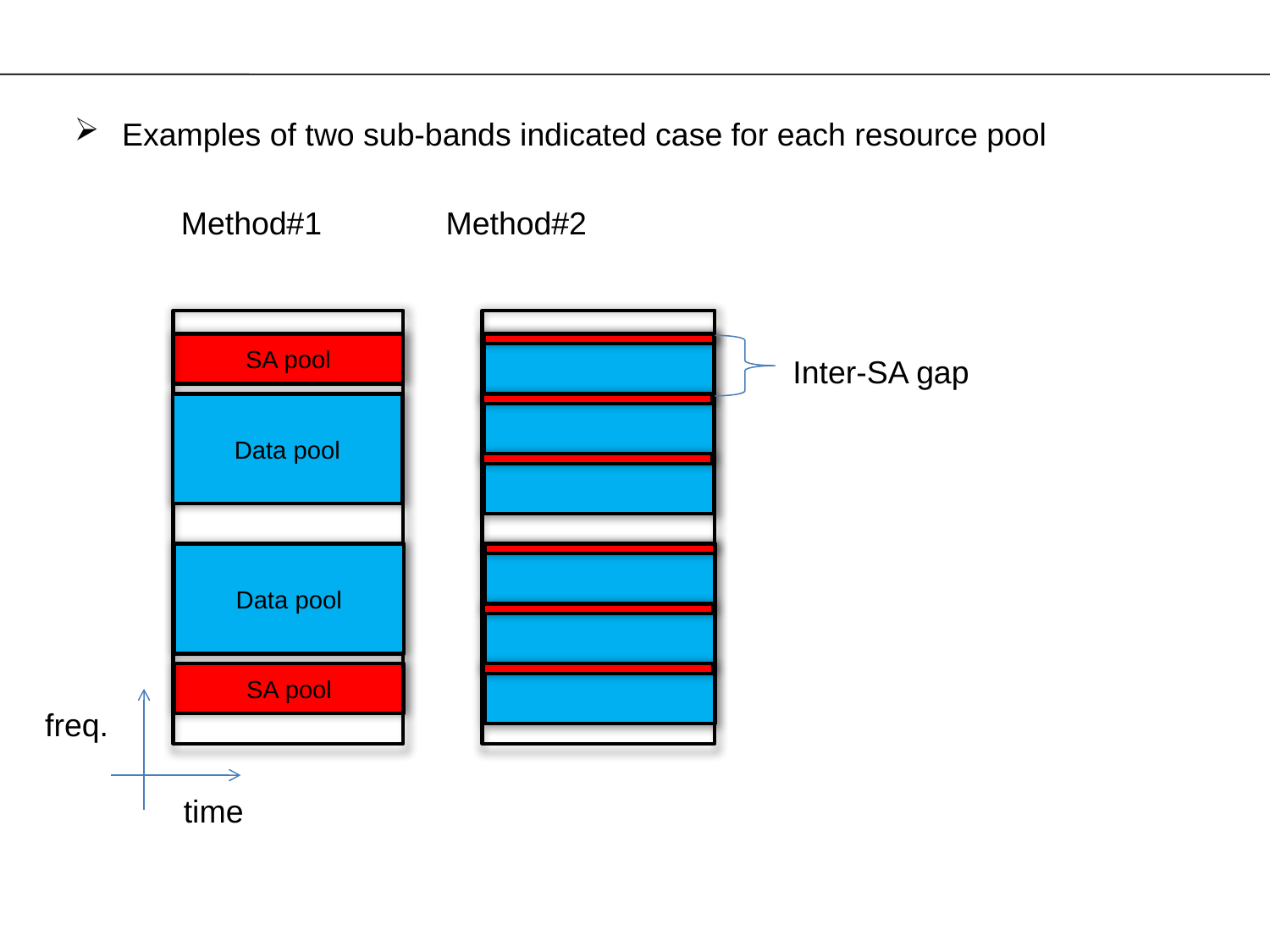

Examples of two sub-bands indicated case for each resource pool

            Method#1              Method#2

SA pool

Inter-SA gap
Data pool

Data pool

SA pool

freq.
time
3